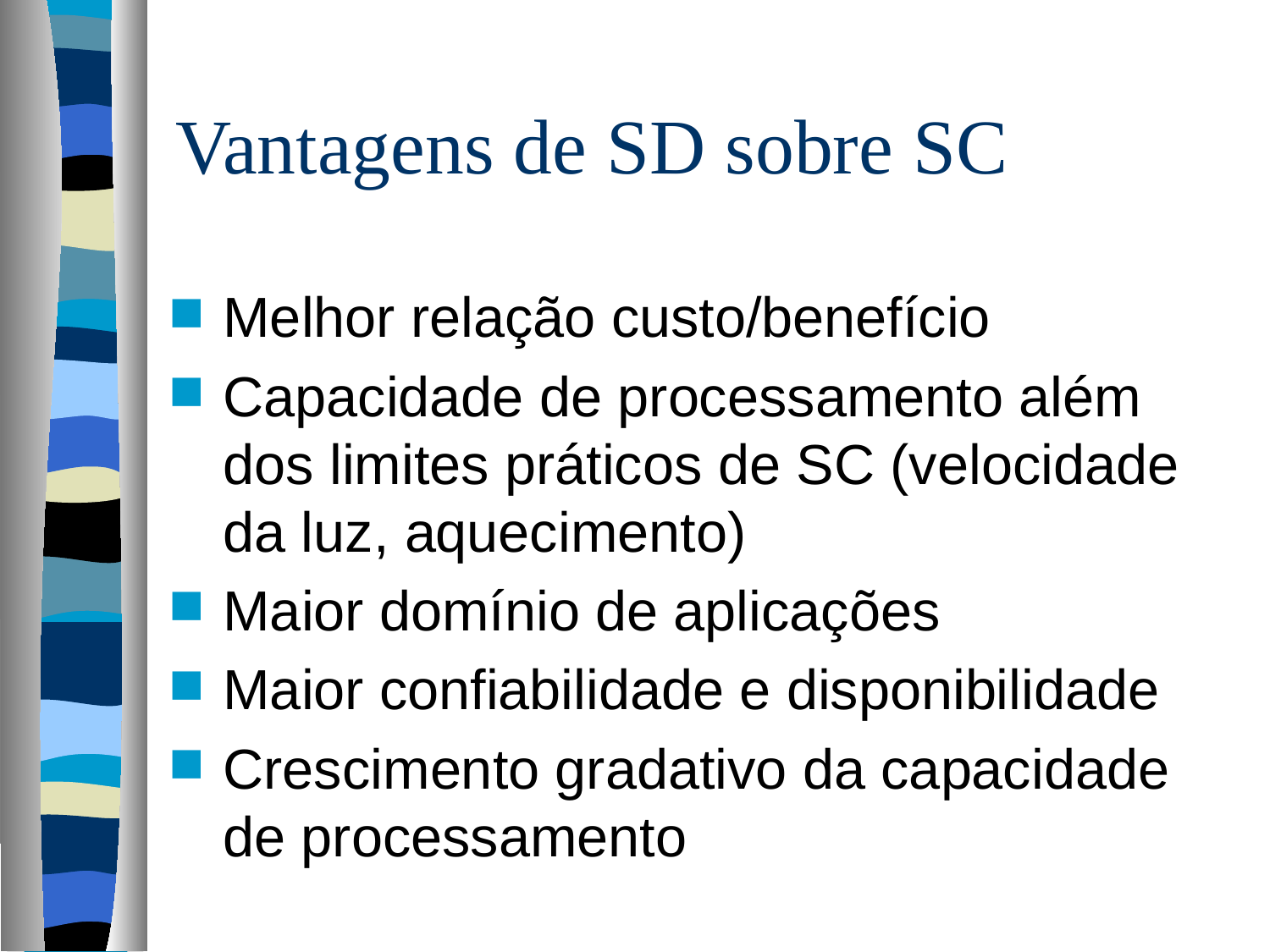

# Vantagens de SD sobre SC
Melhor relação custo/benefício
Capacidade de processamento além dos limites práticos de SC (velocidade da luz, aquecimento)
Maior domínio de aplicações
Maior confiabilidade e disponibilidade
Crescimento gradativo da capacidade de processamento